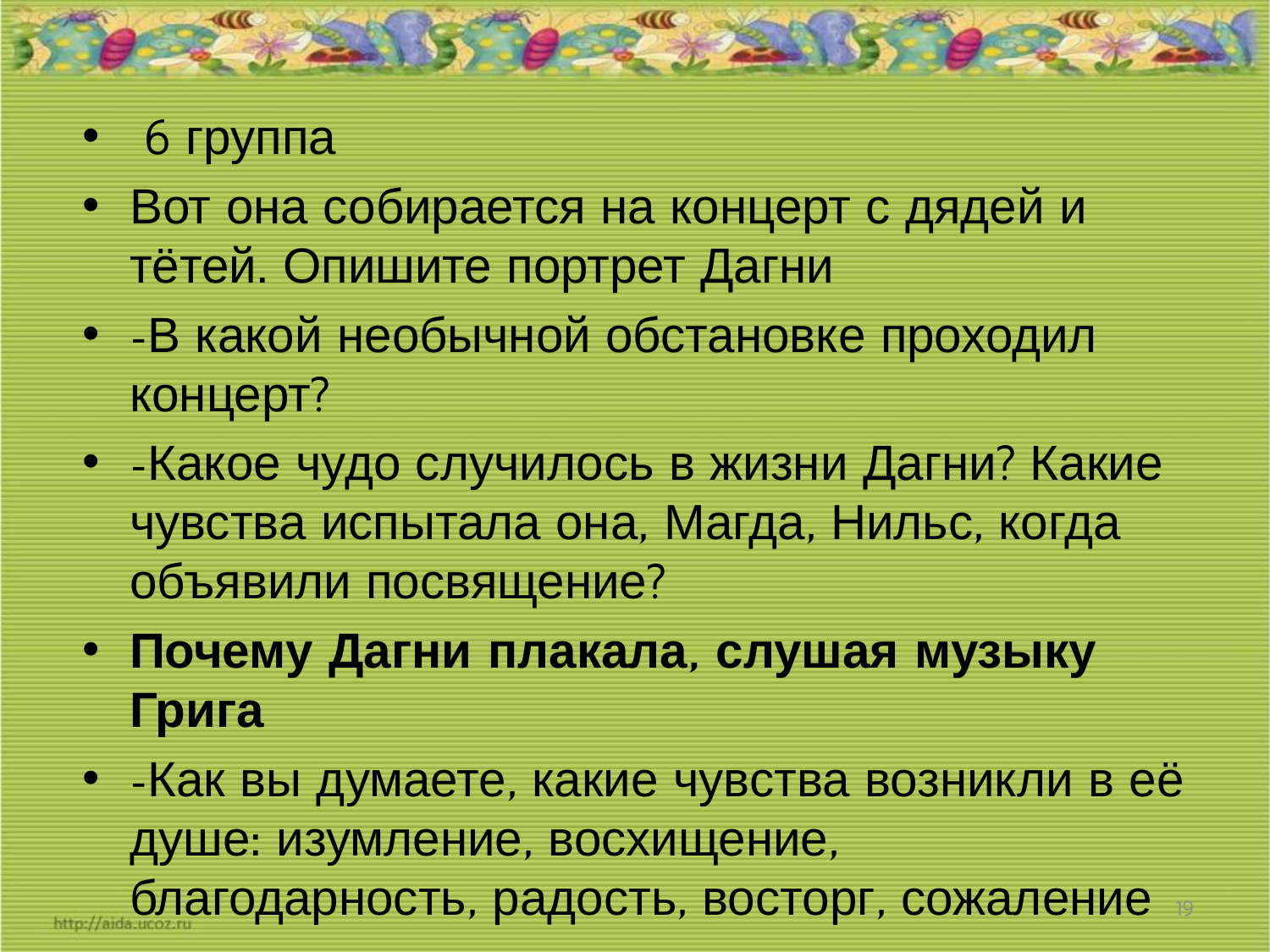

6 группа
Вот она собирается на концерт с дядей и тётей. Опишите портрет Дагни
-В какой необычной обстановке проходил концерт?
-Какое чудо случилось в жизни Дагни? Какие чувства испытала она, Магда, Нильс, когда объявили посвящение?
Почему Дагни плакала, слушая музыку Грига
-Как вы думаете, какие чувства возникли в её душе: изумление, восхищение, благодарность, радость, восторг, сожаление

19